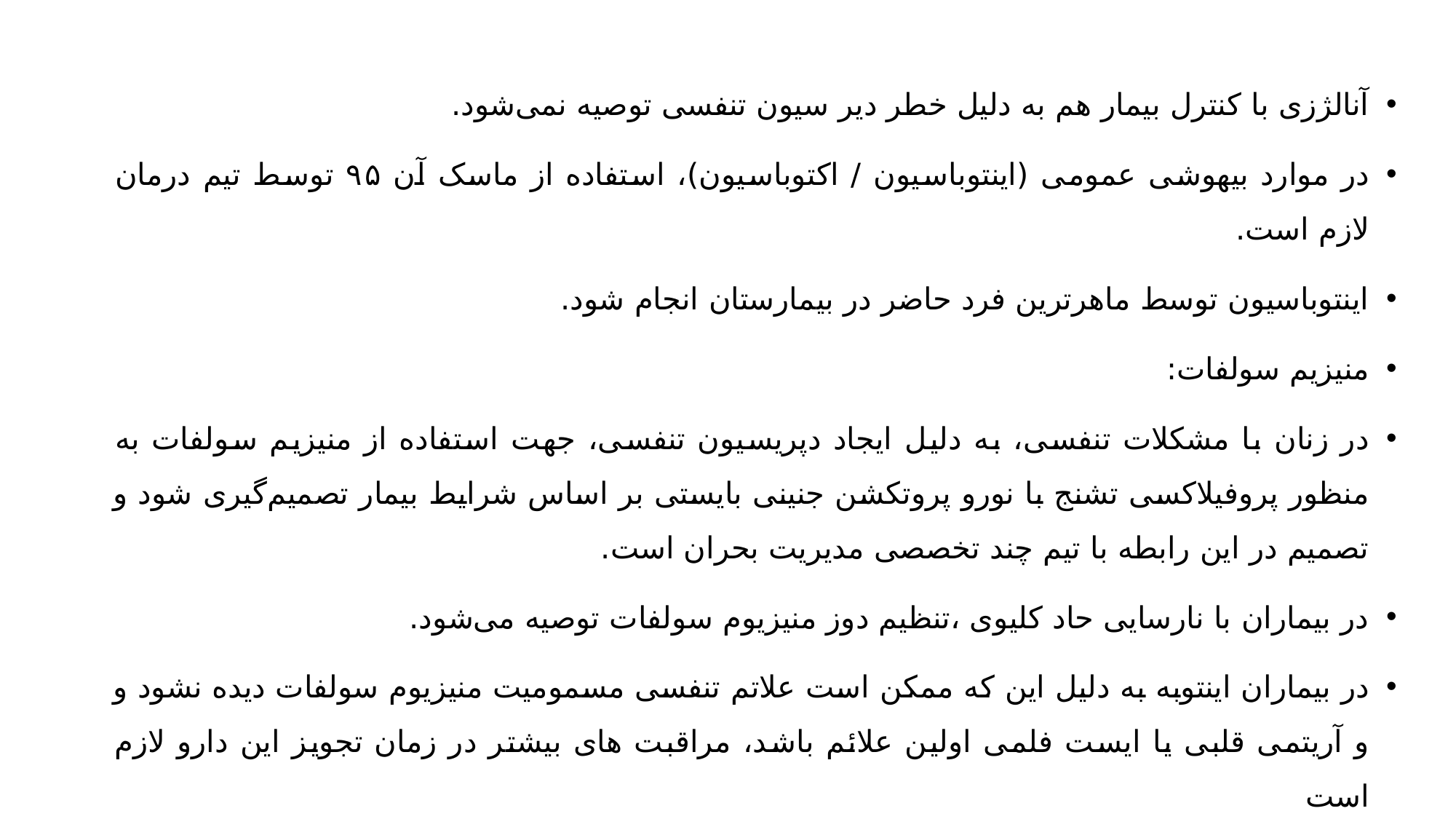

آنالژزی با کنترل بیمار هم به دلیل خطر دیر سیون تنفسی توصیه نمی‌شود.
در موارد بیهوشی عمومی (اینتوباسیون / اکتوباسیون)، استفاده از ماسک آن ۹۵ توسط تیم درمان لازم است.
اینتوباسیون توسط ماهرترین فرد حاضر در بیمارستان انجام شود.
منیزیم سولفات:
در زنان با مشکلات تنفسی، به دلیل ایجاد دپریسیون تنفسی، جهت استفاده از منیزیم سولفات به منظور پروفیلاکسی تشنج با نورو پروتکشن جنینی بایستی بر اساس شرایط بیمار تصمیم‌گیری شود و تصمیم در این رابطه با تیم چند تخصصی مدیریت بحران است.
در بیماران با نارسایی حاد کلیوی ،تنظیم دوز منیزیوم سولفات توصیه می‌شود.
در بیماران اینتوبه به دلیل این که ممکن است علاتم تنفسی مسمومیت منیزیوم سولفات دیده نشود و و آریتمی قلبی یا ایست فلمی اولین علائم باشد، مراقبت های بیشتر در زمان تجویز این دارو لازم است